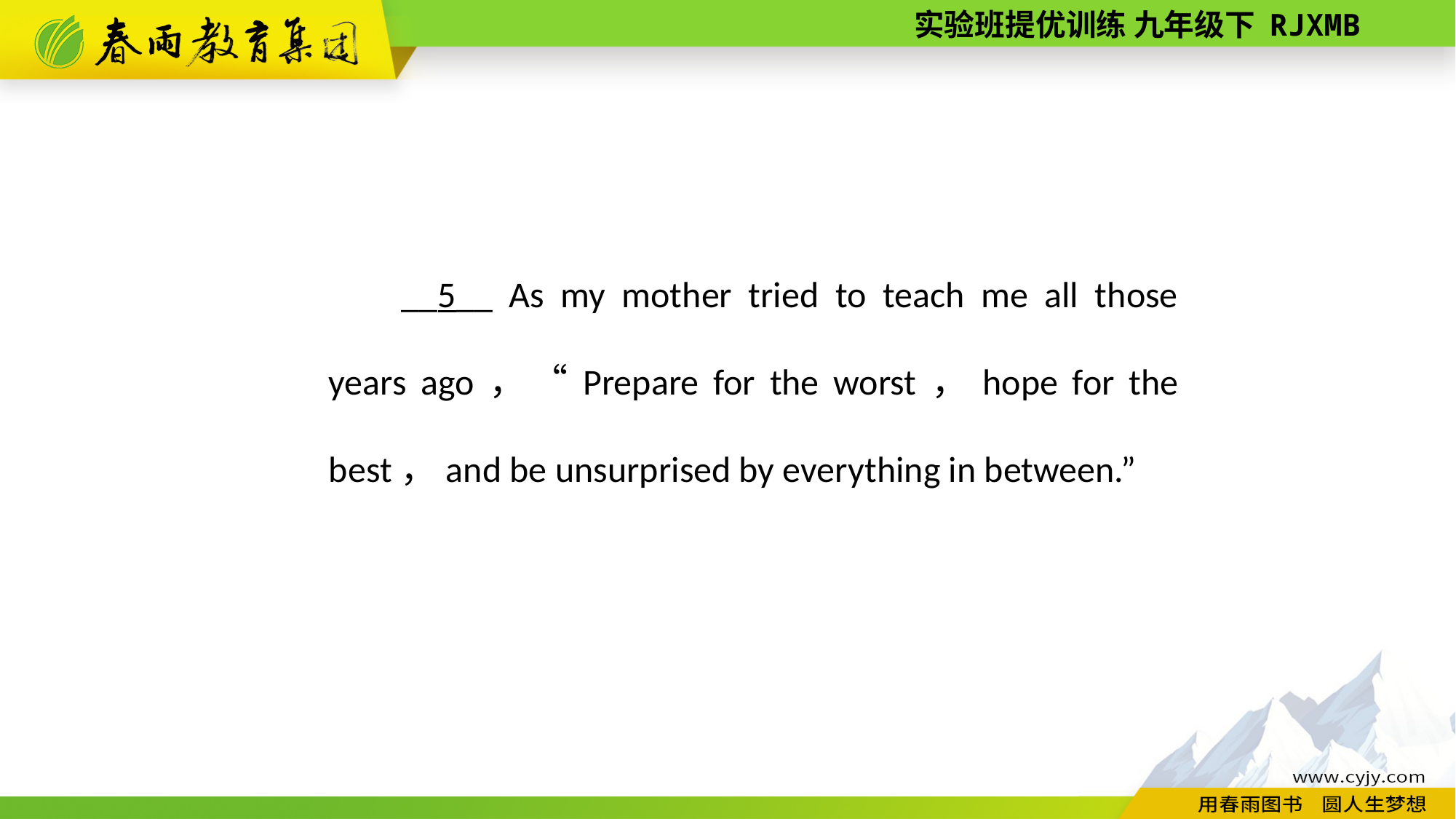

__5__ As my mother tried to teach me all those years ago，“Prepare for the worst，hope for the best，and be unsurprised by everything in between.”